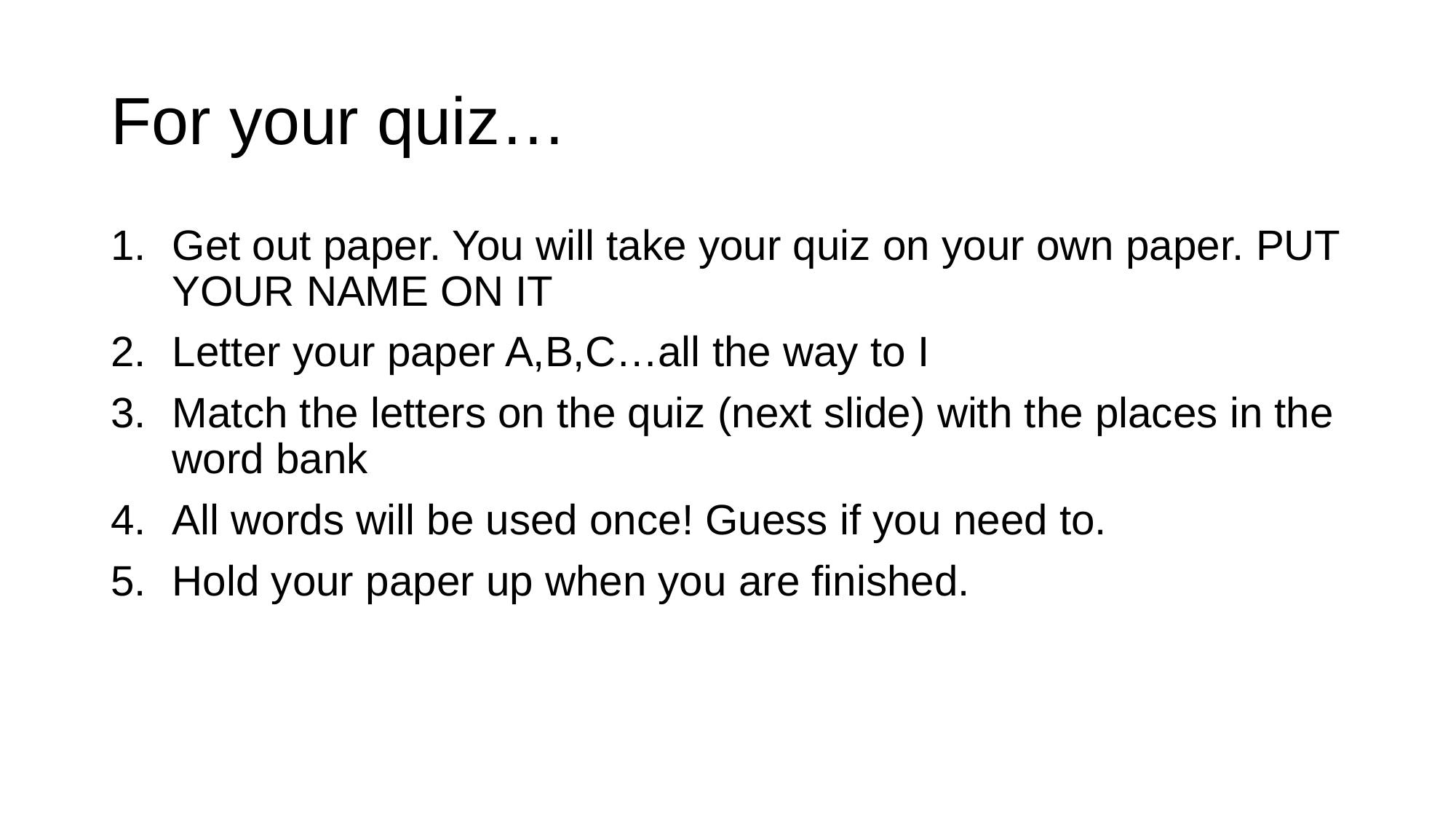

# For your quiz…
Get out paper. You will take your quiz on your own paper. PUT YOUR NAME ON IT
Letter your paper A,B,C…all the way to I
Match the letters on the quiz (next slide) with the places in the word bank
All words will be used once! Guess if you need to.
Hold your paper up when you are finished.